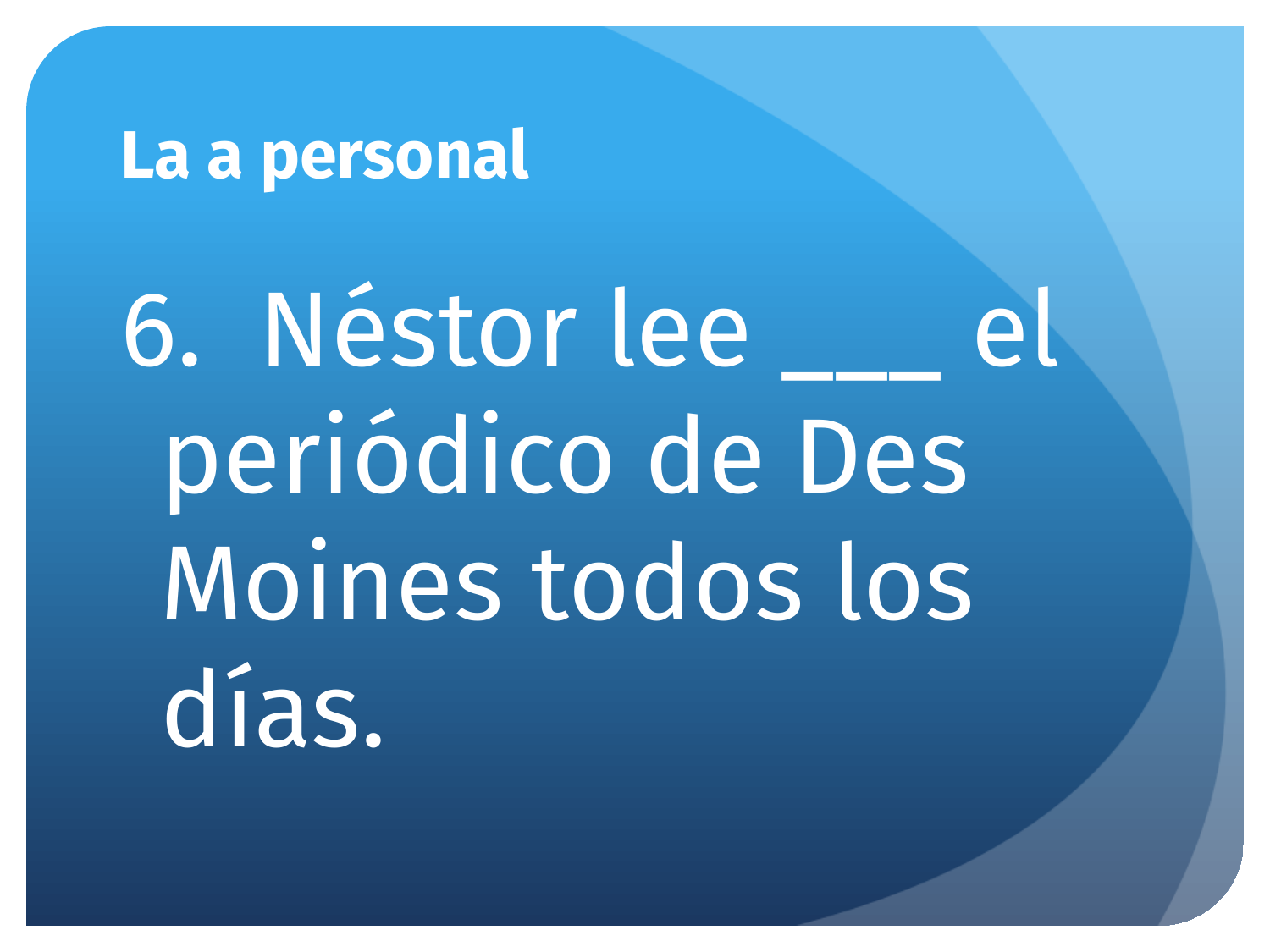

# La a personal
6.  Néstor lee ___ el periódico de Des Moines todos los días.